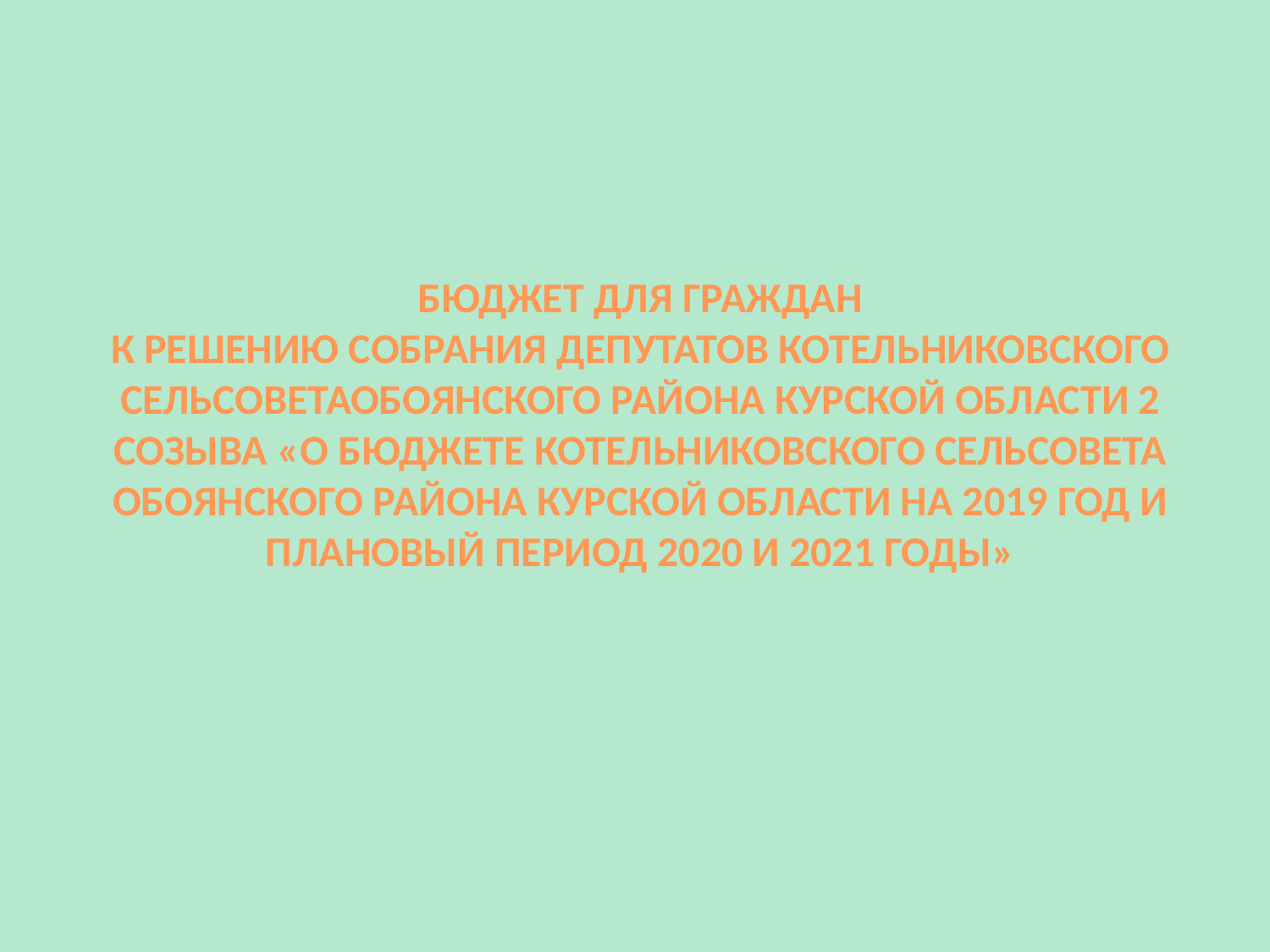

БЮДЖЕТ ДЛЯ ГРАЖДАН
К РЕШЕНИЮ СОБРАНИЯ ДЕПУТАТОВ КОТЕЛЬНИКОВСКОГО СЕЛЬСОВЕТАОБОЯНСКОГО РАЙОНА КУРСКОЙ ОБЛАСТИ 2 СОЗЫВА «О БЮДЖЕТЕ КОТЕЛЬНИКОВСКОГО СЕЛЬСОВЕТА ОБОЯНСКОГО РАЙОНА КУРСКОЙ ОБЛАСТИ НА 2019 ГОД И ПЛАНОВЫЙ ПЕРИОД 2020 И 2021 ГОДЫ»